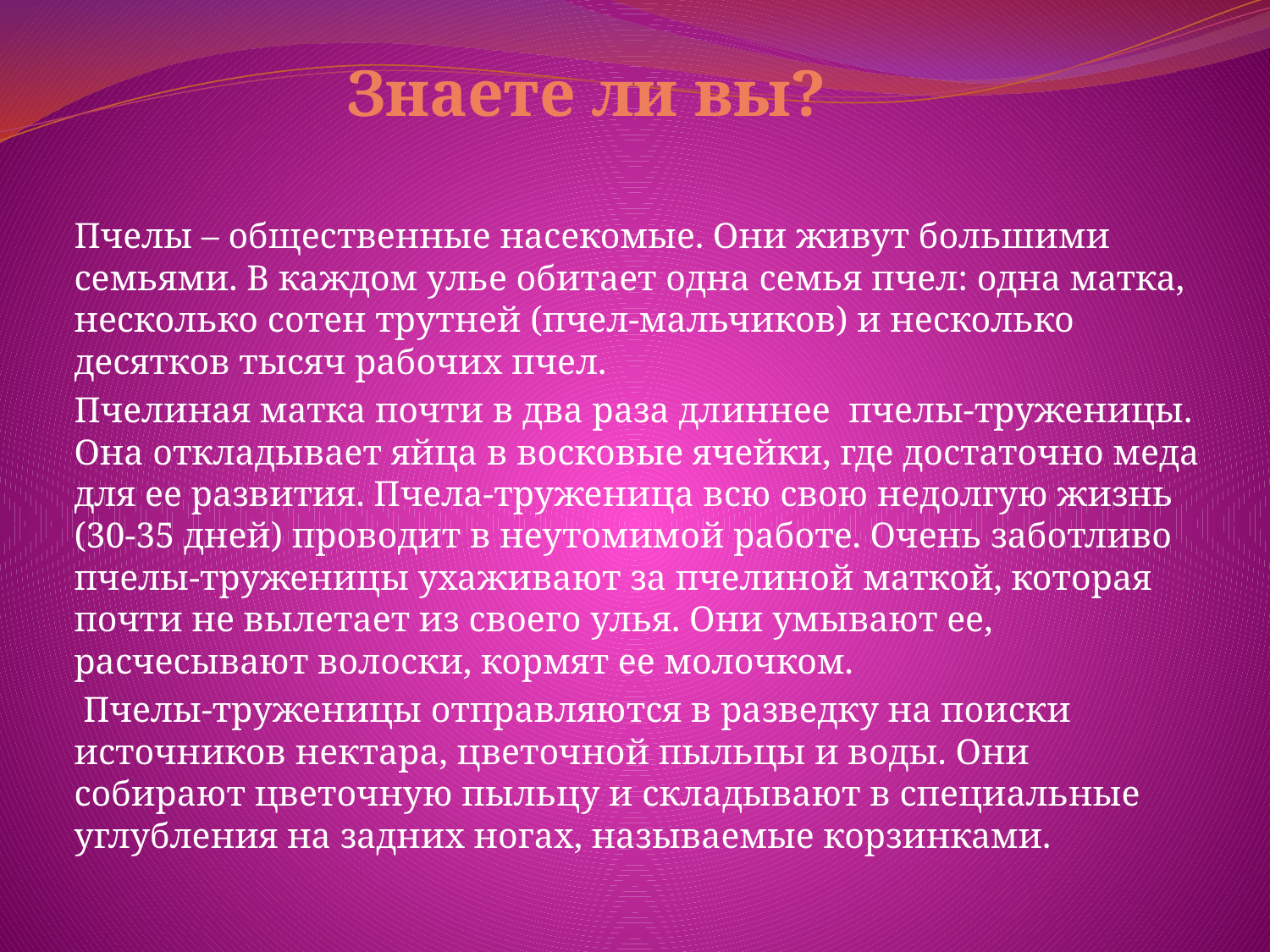

# Знаете ли вы?

Пчелы – общественные насекомые. Они живут большими семьями. В каждом улье обитает одна семья пчел: одна матка, несколько сотен трутней (пчел-мальчиков) и несколько десятков тысяч рабочих пчел.
Пчелиная матка почти в два раза длиннее  пчелы-труженицы. Она откладывает яйца в восковые ячейки, где достаточно меда для ее развития. Пчела-труженица всю свою недолгую жизнь (30-35 дней) проводит в неутомимой работе. Очень заботливо пчелы-труженицы ухаживают за пчелиной маткой, которая почти не вылетает из своего улья. Они умывают ее, расчесывают волоски, кормят ее молочком.
 Пчелы-труженицы отправляются в разведку на поиски источников нектара, цветочной пыльцы и воды. Они собирают цветочную пыльцу и складывают в специальные углубления на задних ногах, называемые корзинками.